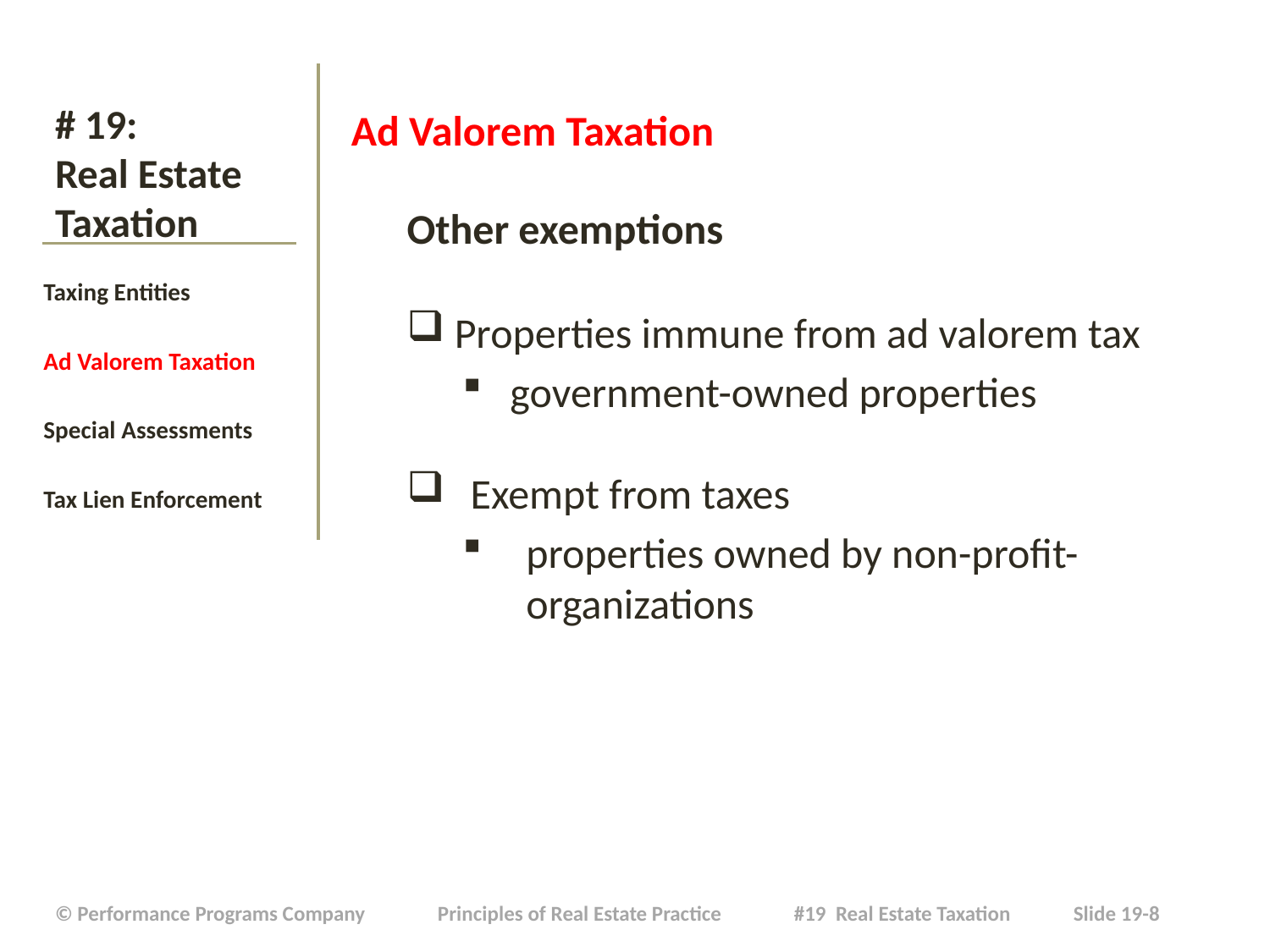

Ad Valorem Taxation

Other exemptions

Properties immune from ad valorem tax
government-owned properties
Exempt from taxes
properties owned by non-profit-organizations

# # 19: Real Estate Taxation

Taxing Entities

Ad Valorem Taxation

Special Assessments

Tax Lien Enforcement

| © Performance Programs Company Principles of Real Estate Practice #19 Real Estate Taxation Slide 19-8 |
| --- |